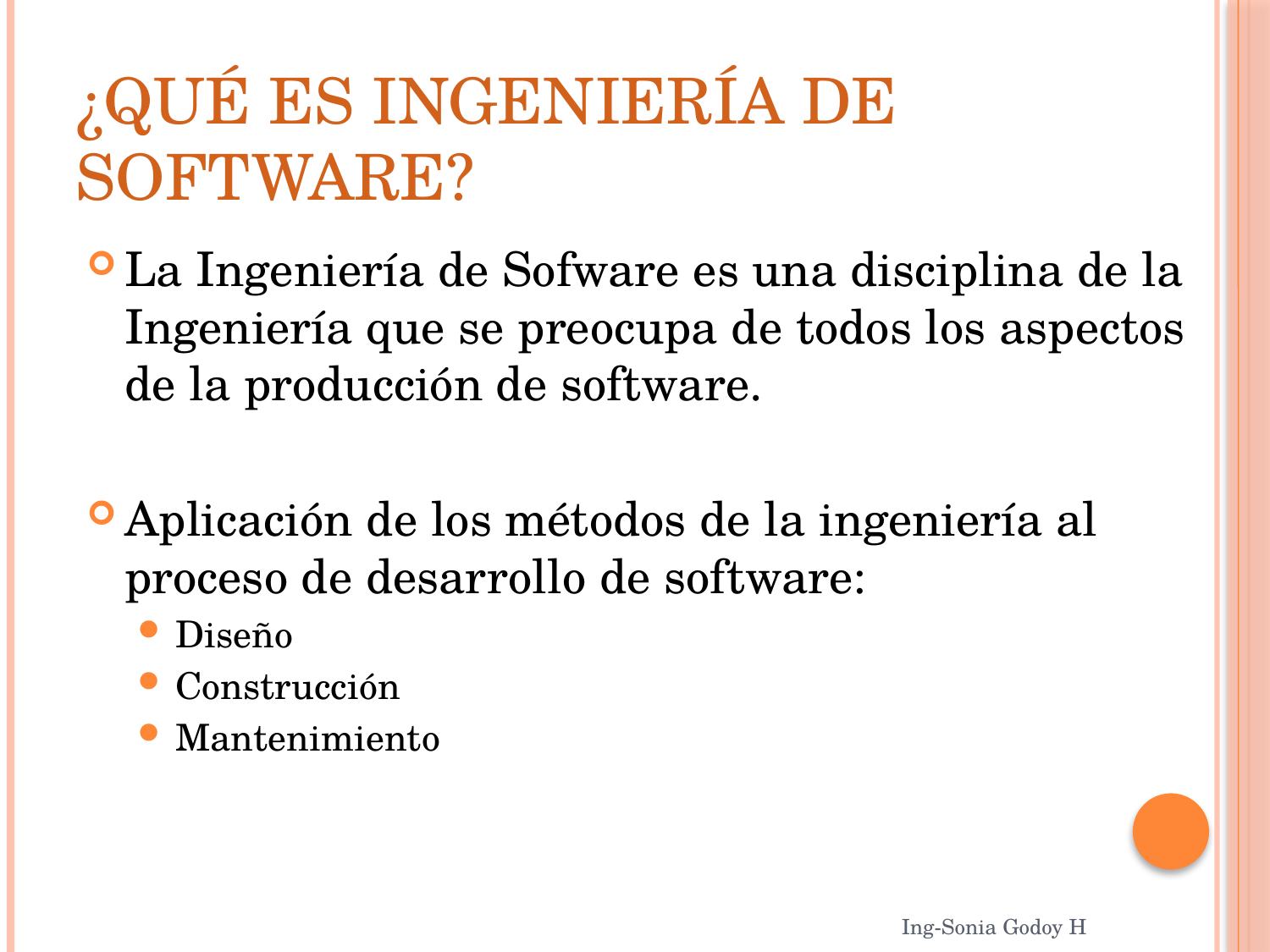

# ¿Qué es Ingeniería de Software?
La Ingeniería de Sofware es una disciplina de la Ingeniería que se preocupa de todos los aspectos de la producción de software.

Aplicación de los métodos de la ingeniería al proceso de desarrollo de software:
Diseño
Construcción
Mantenimiento

Ing-Sonia Godoy H